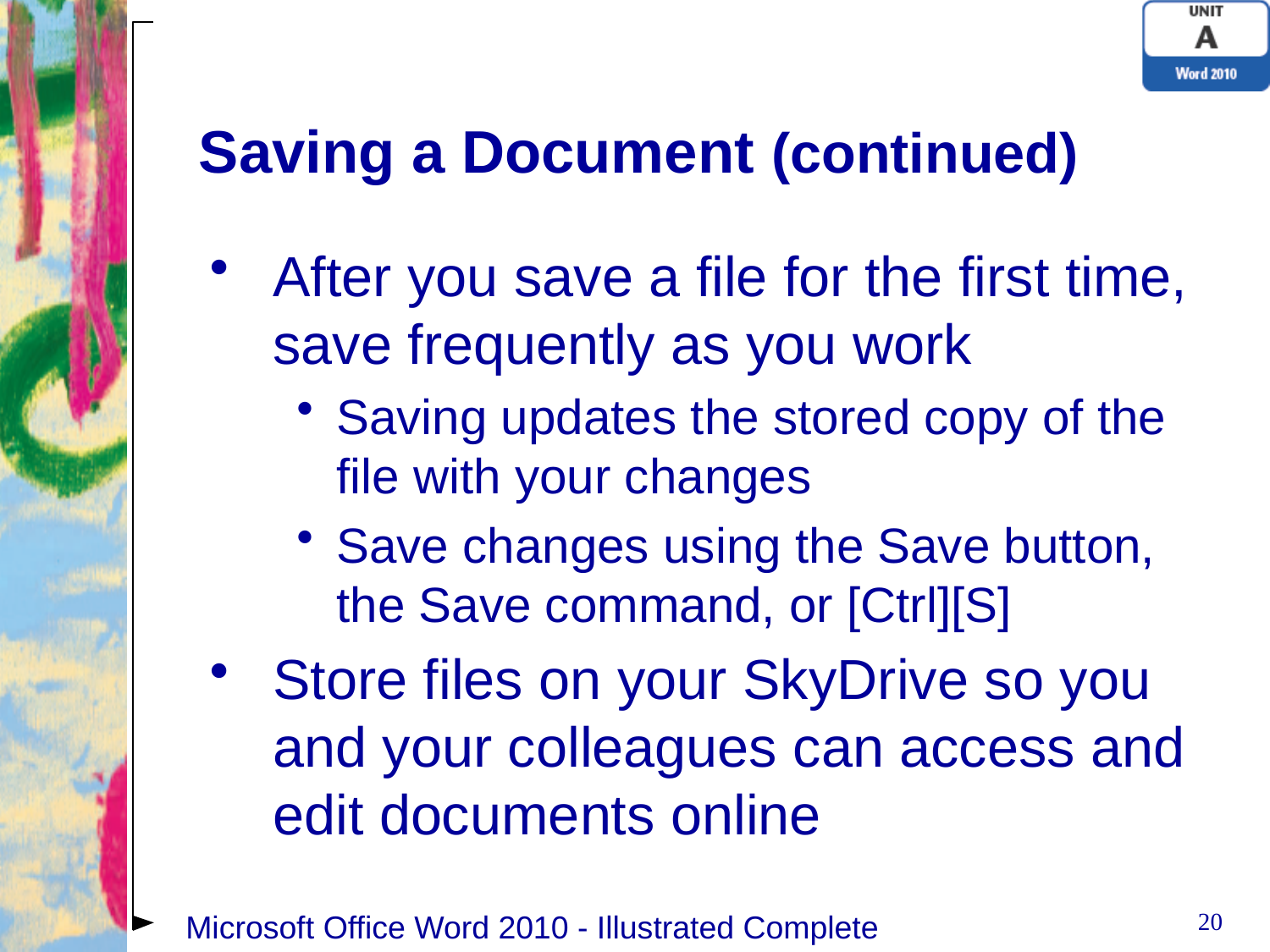

# Saving a Document (continued)
After you save a file for the first time, save frequently as you work
Saving updates the stored copy of the file with your changes
Save changes using the Save button,  the Save command, or [Ctrl][S]
Store files on your SkyDrive so you and your colleagues can access and edit documents online
20
Microsoft Office Word 2010 - Illustrated Complete